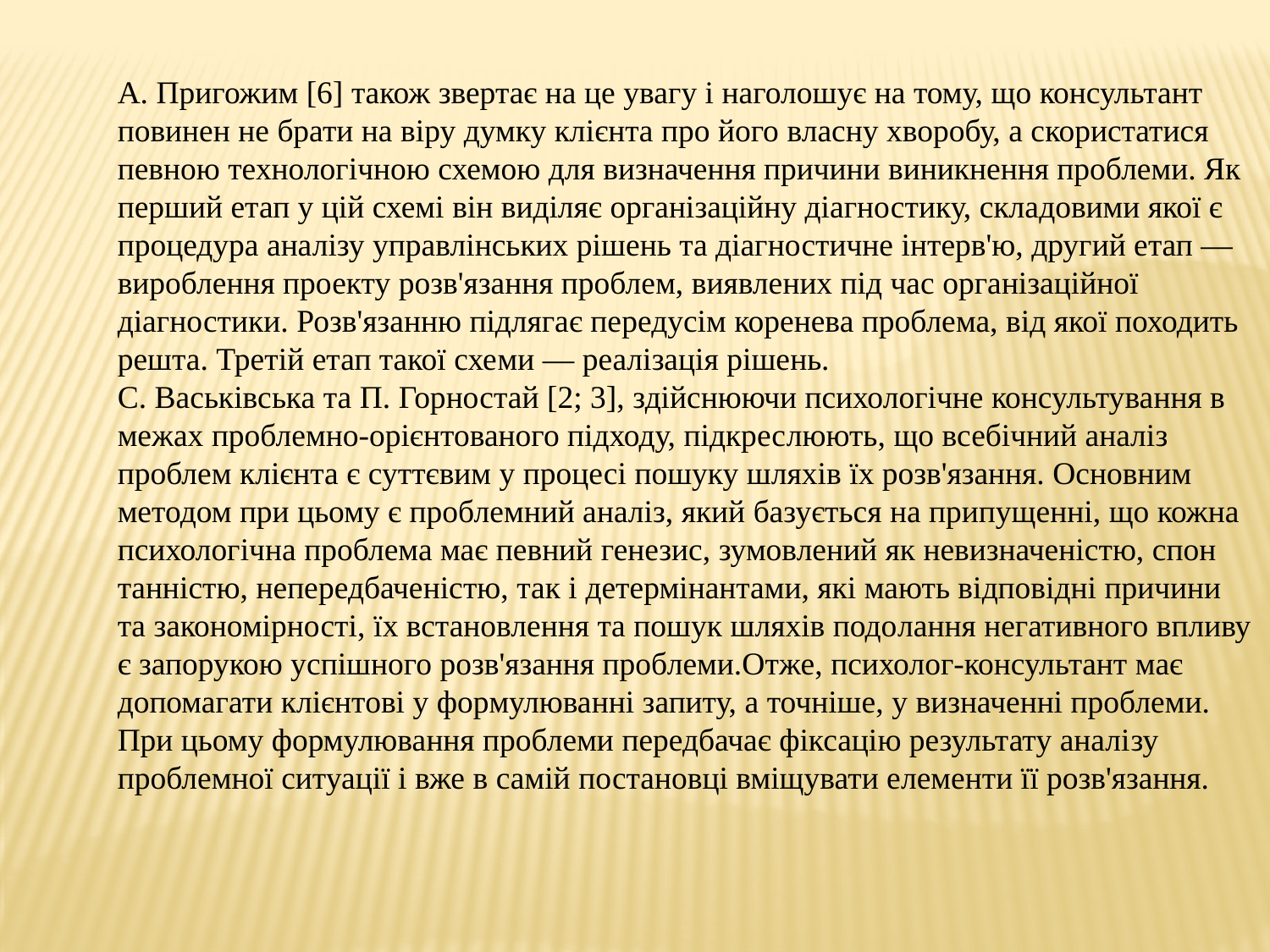

А. Пригожим [6] також звертає на це увагу і наголошує на тому, що консультант повинен не брати на віру думку клієнта про його власну хворобу, а скористатися певною технологічною схемою для визначення причини виникнення проблеми. Як перший етап у цій схемі він виділяє організаційну діагностику, складовими якої є процедура аналізу управлінських рішень та діагностичне інтерв'ю, другий етап — вироблення проекту розв'язання проблем, виявлених під час організаційної діагностики. Розв'язанню підлягає передусім коренева проблема, від якої походить решта. Третій етап такої схе­ми — реалізація рішень.
С. Васьківська та П. Горностай [2; 3], здійснюючи психологічне консультування в межах проблемно-орієнтованого підходу, підкрес­люють, що всебічний аналіз проблем клієнта є суттєвим у процесі пошуку шляхів їх розв'язання. Основним методом при цьому є проб­лемний аналіз, який базується на припущенні, що кожна психологіч­на проблема має певний генезис, зумовлений як невизначеністю, спон­танністю, непередбаченістю, так і детермінантами, які мають відповідні причини та закономірності, їх встановлення та пошук шляхів подо­лання негативного впливу є запорукою успішного розв'язання проб­леми.Отже, психолог-консультант має допомагати клієнтові у фор­мулюванні запиту, а точніше, у визначенні проблеми. При цьо­му формулювання проблеми передбачає фіксацію результату аналі­зу проблемної ситуації і вже в самій постановці вміщувати елементи її розв'язання.